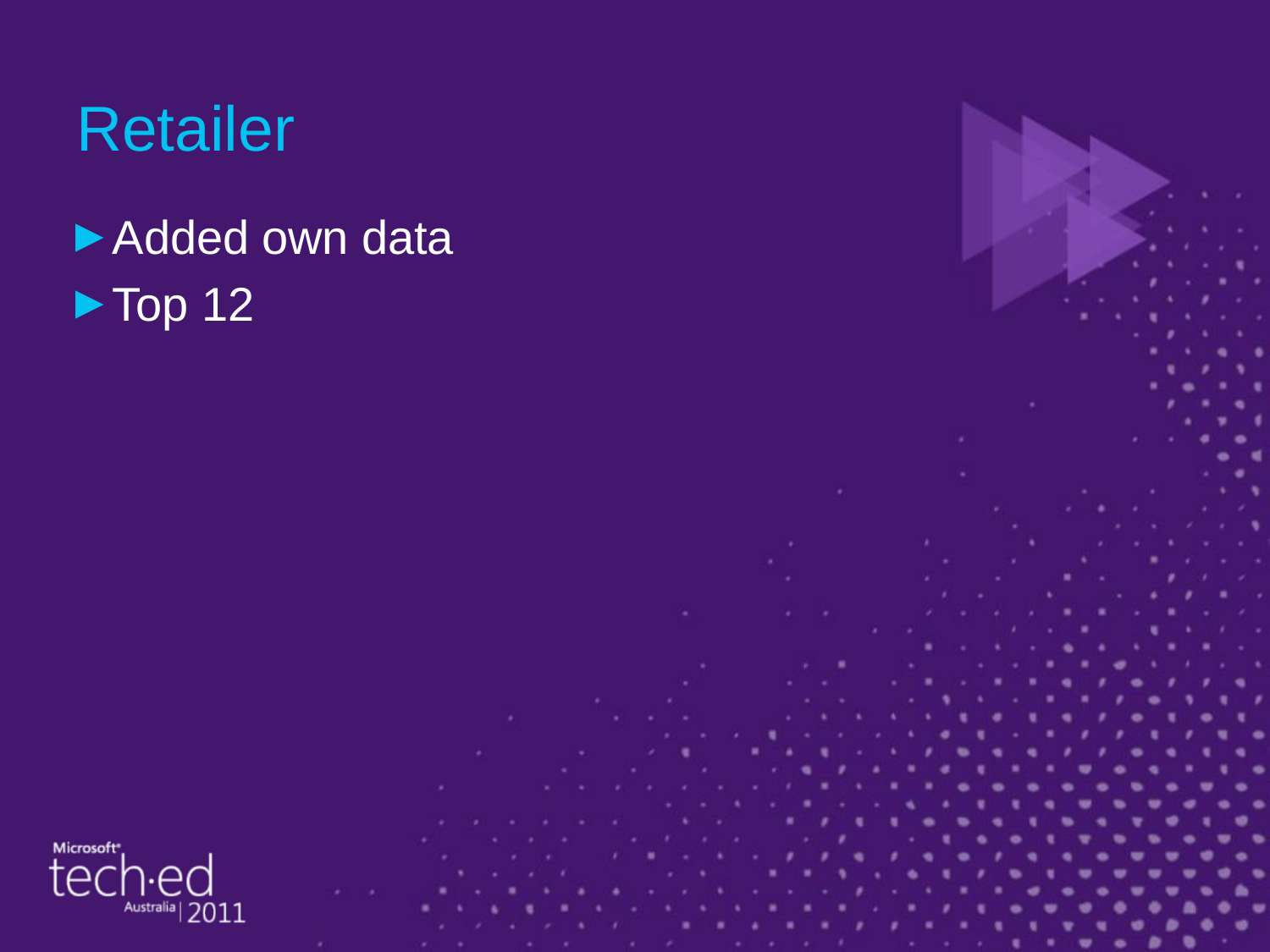

# Retailer
Added own data
Top 12